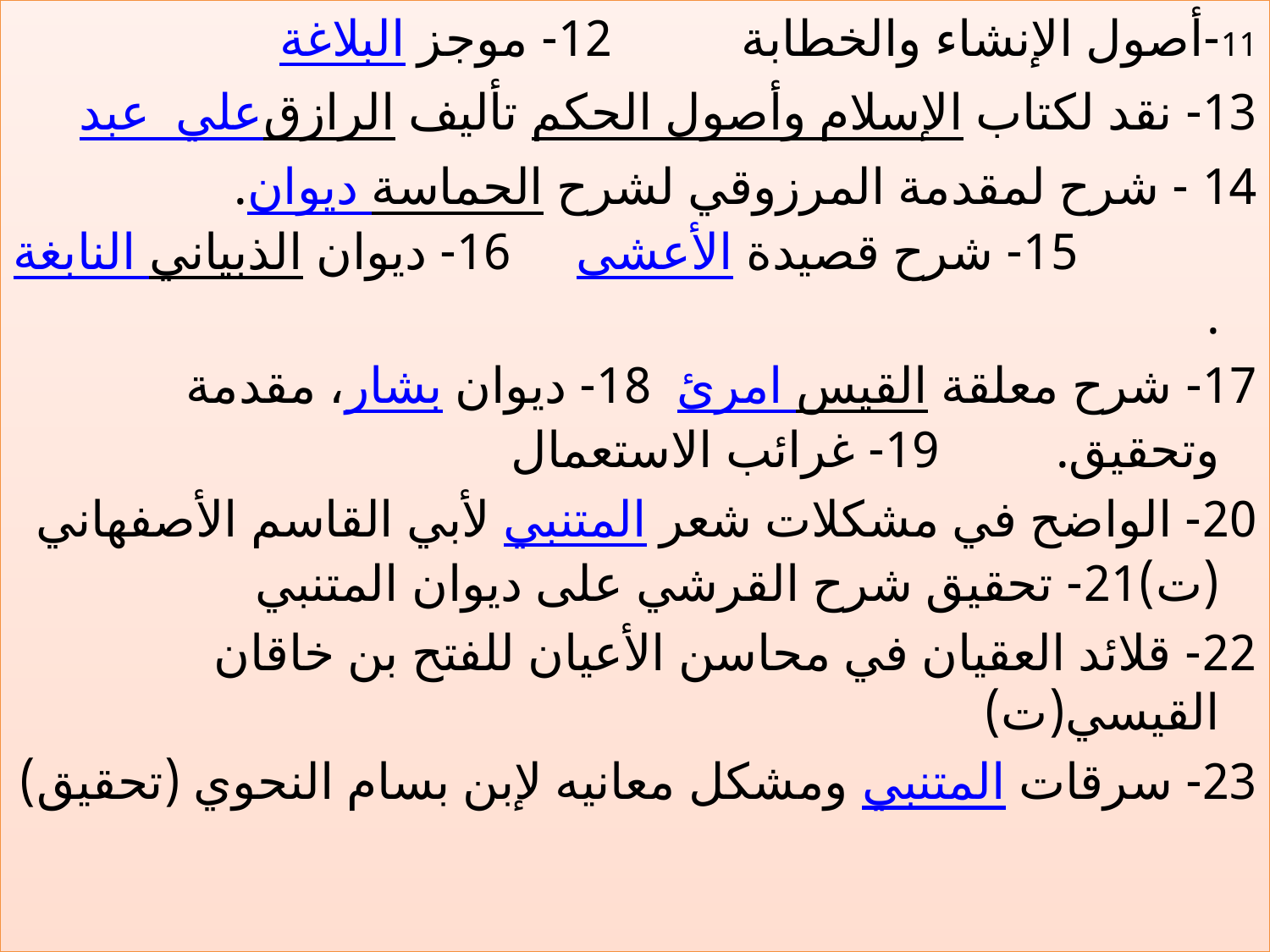

11-أصول الإنشاء والخطابة          12- موجز البلاغة
13- نقد لكتاب الإسلام وأصول الحكم تأليف علي عبد الرازق
14 - شرح لمقدمة المرزوقي لشرح ديوان الحماسة.                             15- شرح قصيدة الأعشى     16- ديوان النابغة الذبياني.
17- شرح معلقة امرئ القيس  18- ديوان بشار، مقدمة وتحقيق.         19- غرائب الاستعمال
20- الواضح في مشكلات شعر المتنبي لأبي القاسم الأصفهاني (ت)21- تحقيق شرح القرشي على ديوان المتنبي
22- قلائد العقيان في محاسن الأعيان للفتح بن خاقان القيسي(ت)
23- سرقات المتنبي ومشكل معانيه لإبن بسام النحوي (تحقيق)